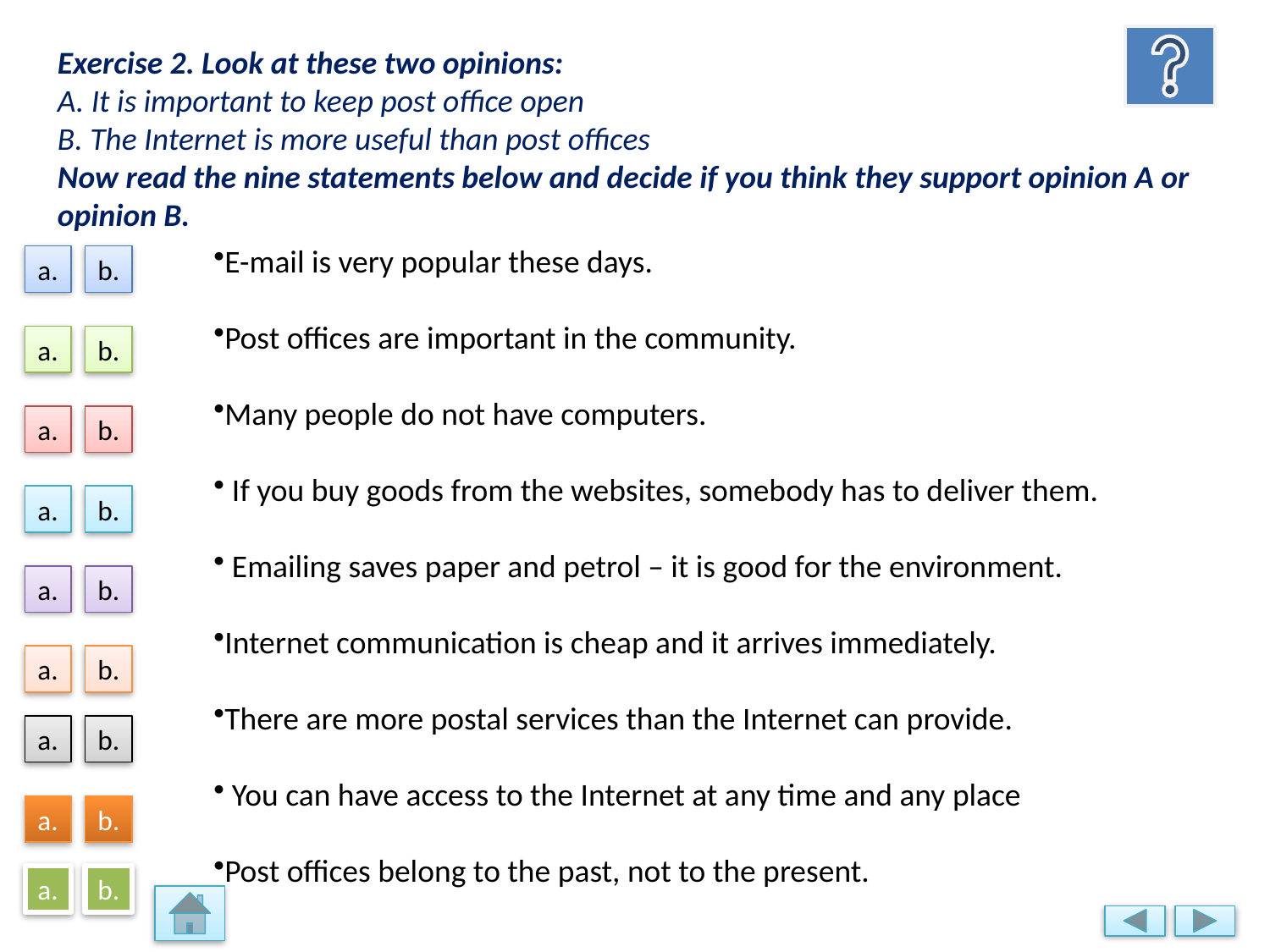

Exercise 2. Look at these two opinions:
A. It is important to keep post office open
B. The Internet is more useful than post offices
Now read the nine statements below and decide if you think they support opinion A or opinion B.
a.
b.
E-mail is very popular these days.

Post offices are important in the community.

Many people do not have computers.

 If you buy goods from the websites, somebody has to deliver them.

 Emailing saves paper and petrol – it is good for the environment.

Internet communication is cheap and it arrives immediately.

There are more postal services than the Internet can provide.

 You can have access to the Internet at any time and any place

Post offices belong to the past, not to the present.
a.
b.
a.
b.
a.
b.
a.
b.
a.
b.
a.
b.
a.
b.
a.
b.